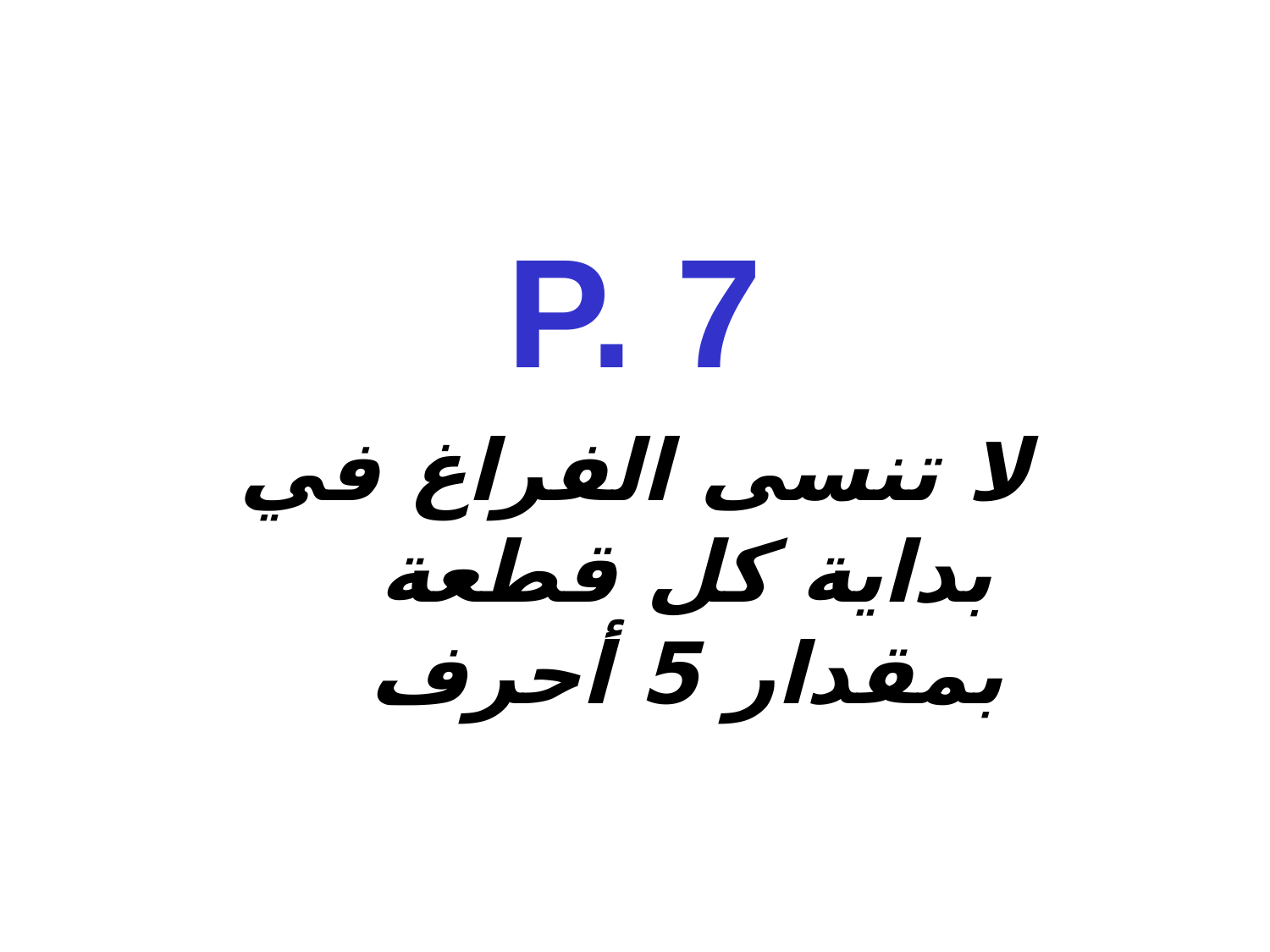

P. 7
لا تنسى الفراغ في بداية كل قطعة بمقدار 5 أحرف